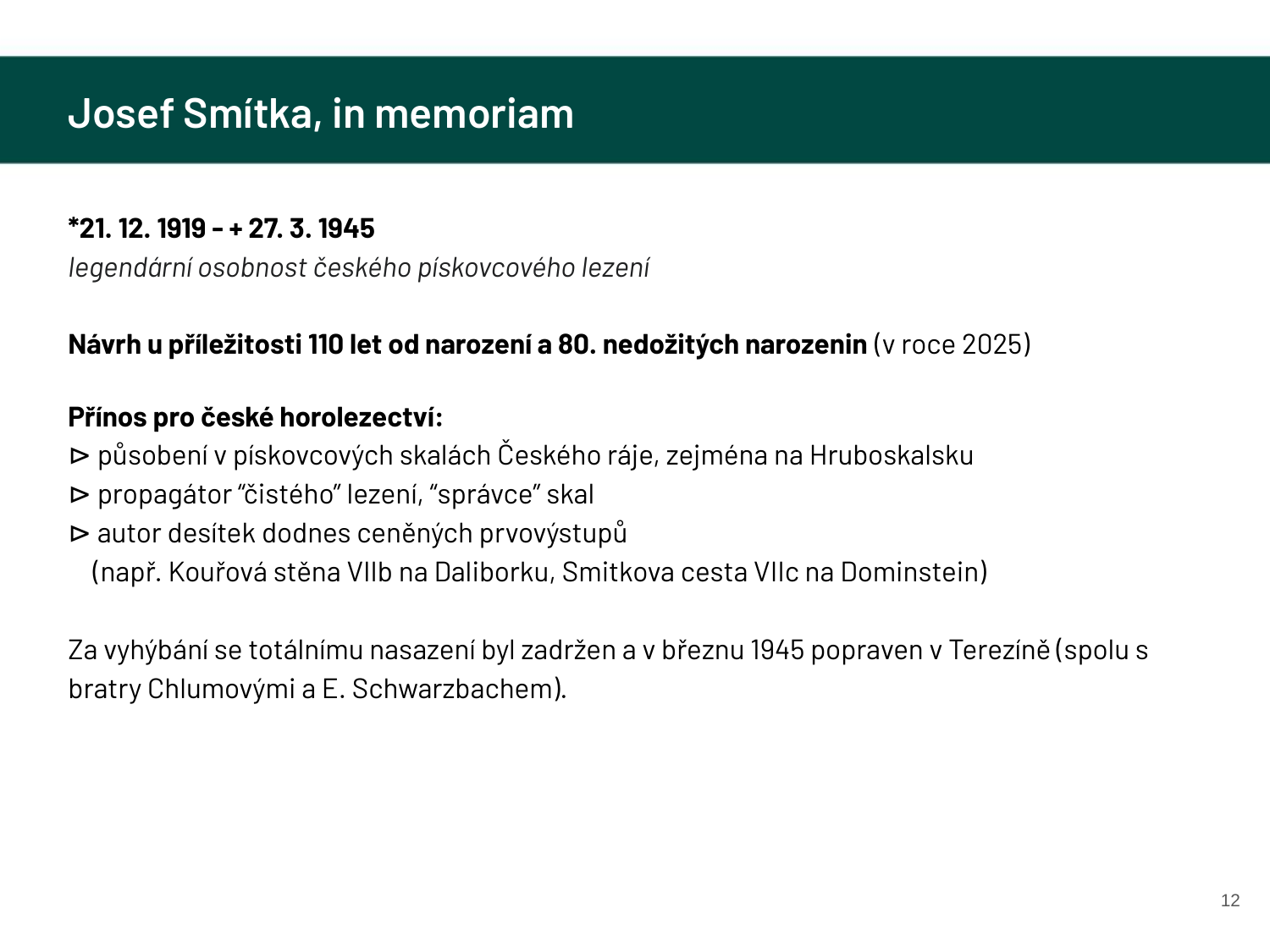

Josef Smítka, in memoriam
*21. 12. 1919 - + 27. 3. 1945
legendární osobnost českého pískovcového lezení

Návrh u příležitosti 110 let od narození a 80. nedožitých narozenin (v roce 2025)

Přínos pro české horolezectví:
⊳ působení v pískovcových skalách Českého ráje, zejména na Hruboskalsku
⊳ propagátor “čistého” lezení, “správce” skal
⊳ autor desítek dodnes ceněných prvovýstupů
(např. Kouřová stěna VIIb na Daliborku, Smitkova cesta VIIc na Dominstein)

Za vyhýbání se totálnímu nasazení byl zadržen a v březnu 1945 popraven v Terezíně (spolu s bratry Chlumovými a E. Schwarzbachem).
12